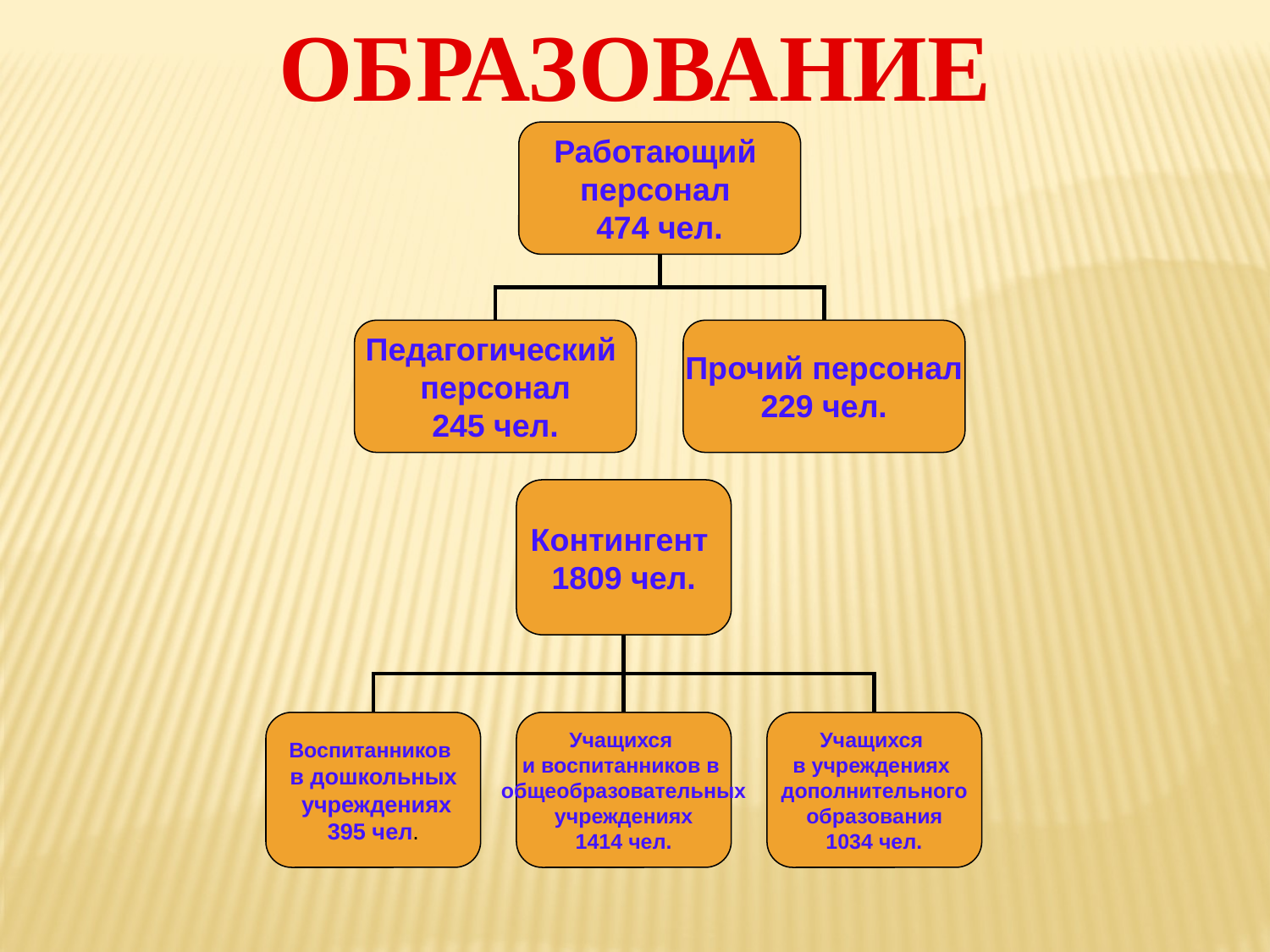

ОБРАЗОВАНИЕ
Работающий
персонал
474 чел.
Педагогический
персонал
245 чел.
Прочий персонал
229 чел.
Контингент
1809 чел.
Воспитанников
в дошкольных
 учреждениях
395 чел.

Учащихся
и воспитанников в
общеобразовательных
учреждениях
1414 чел.

Учащихся
в учреждениях
дополнительного
образования
1034 чел.